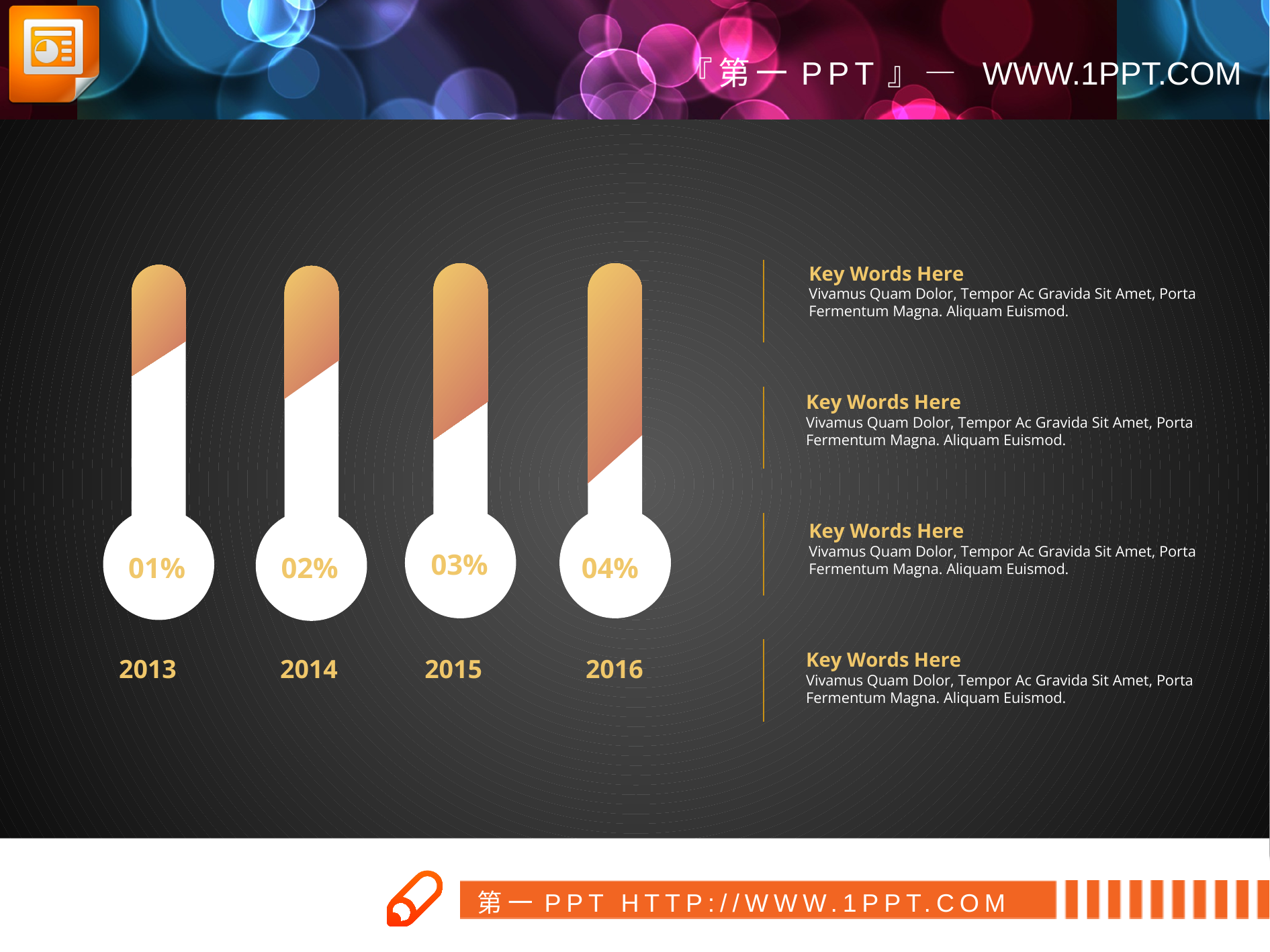

Key Words Here
Vivamus Quam Dolor, Tempor Ac Gravida Sit Amet, Porta Fermentum Magna. Aliquam Euismod.

03%

04%

01%

02%

Key Words Here
Vivamus Quam Dolor, Tempor Ac Gravida Sit Amet, Porta Fermentum Magna. Aliquam Euismod.

Key Words Here
Vivamus Quam Dolor, Tempor Ac Gravida Sit Amet, Porta Fermentum Magna. Aliquam Euismod.

Key Words Here
Vivamus Quam Dolor, Tempor Ac Gravida Sit Amet, Porta Fermentum Magna. Aliquam Euismod.
2013
2014
2015
2016